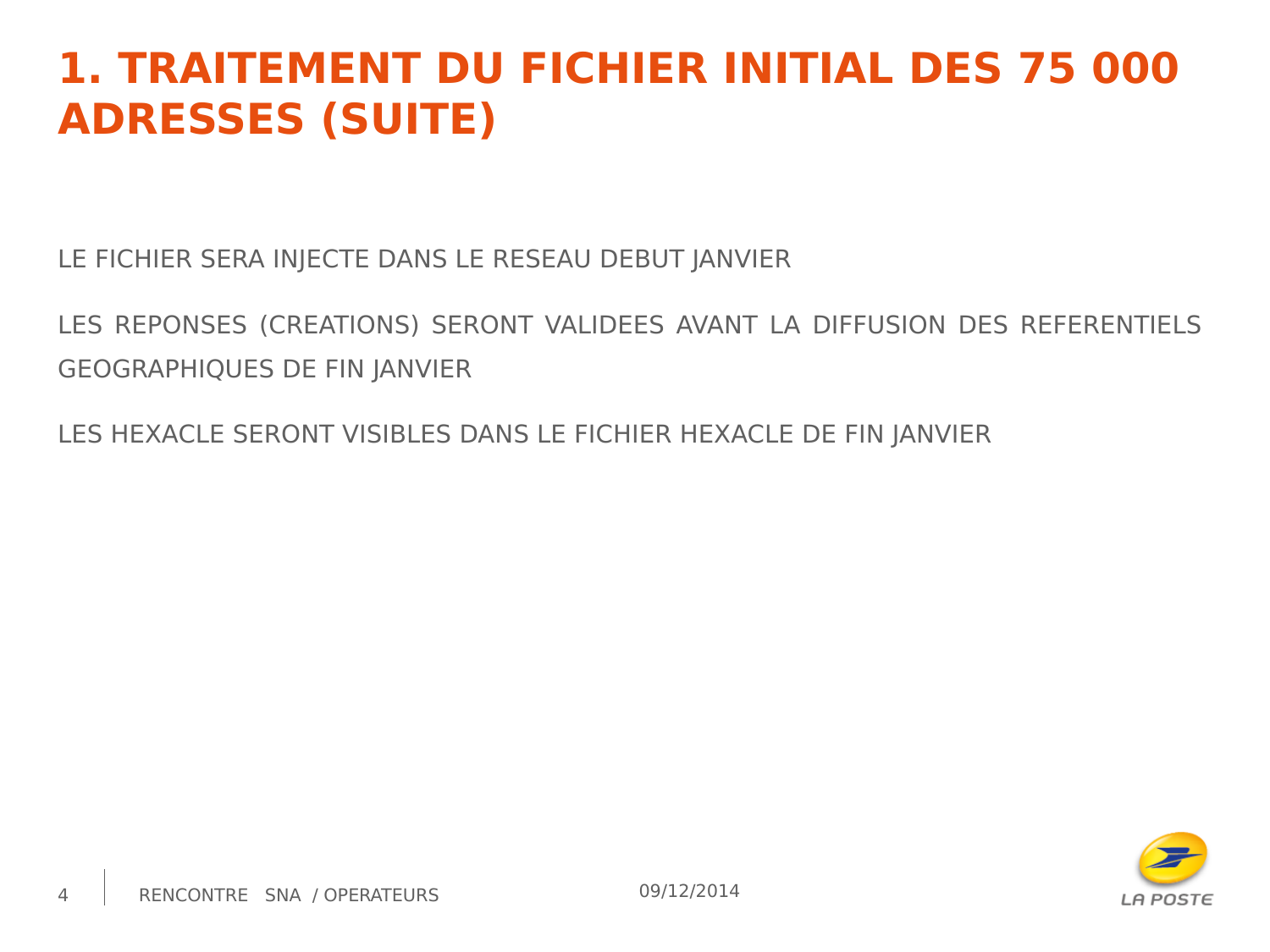

# 1. Traitement du fichier initial des 75 000 adresses (suite)
LE FICHIER SERA INJECTE DANS LE RESEAU DEBUT JANVIER
LES REPONSES (CREATIONS) SERONT VALIDEES AVANT LA DIFFUSION DES REFERENTIELS GEOGRAPHIQUES DE FIN JANVIER
LES HEXACLE SERONT VISIBLES DANS LE FICHIER HEXACLE DE FIN JANVIER
09/12/2014
Rencontre   sna  / operateurs
4